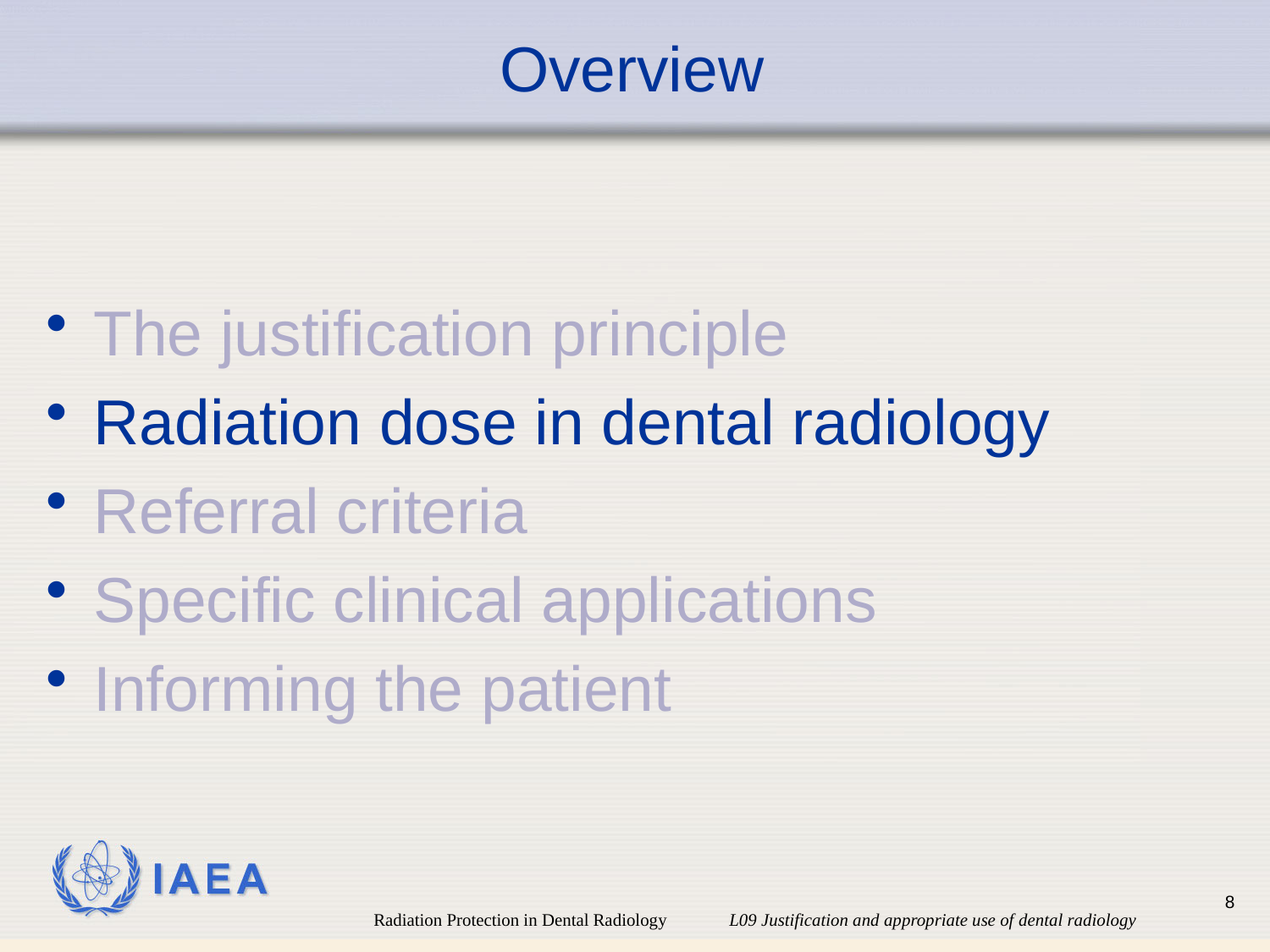

# Overview
The justification principle
Radiation dose in dental radiology
Referral criteria
Specific clinical applications
Informing the patient

8
Radiation Protection in Dental Radiology              L09 Justification and appropriate use of dental radiology